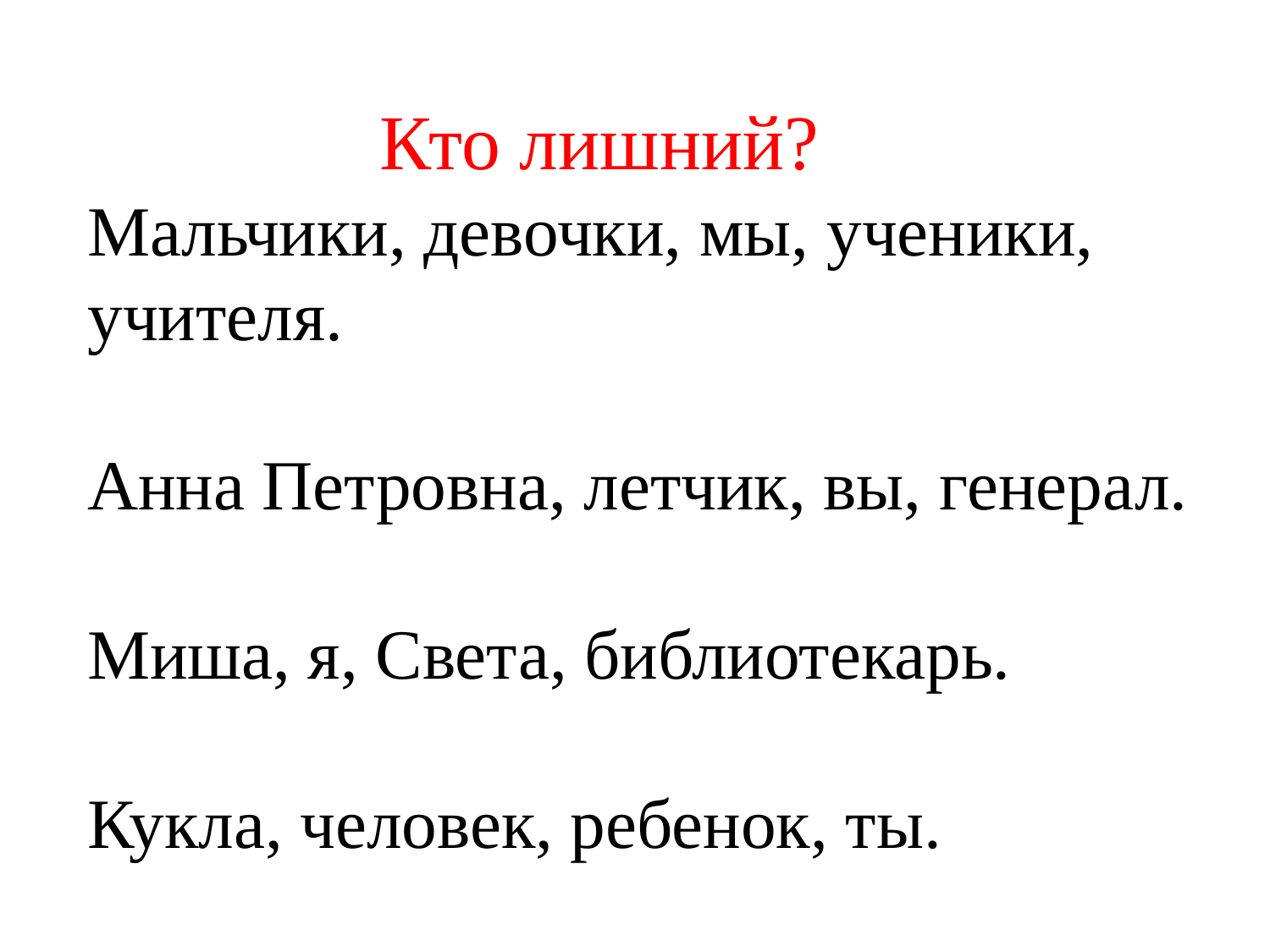

Кто лишний?
Мальчики, девочки, мы, ученики, учителя.

Анна Петровна, летчик, вы, генерал.

Миша, я, Света, библиотекарь.

Кукла, человек, ребенок, ты.